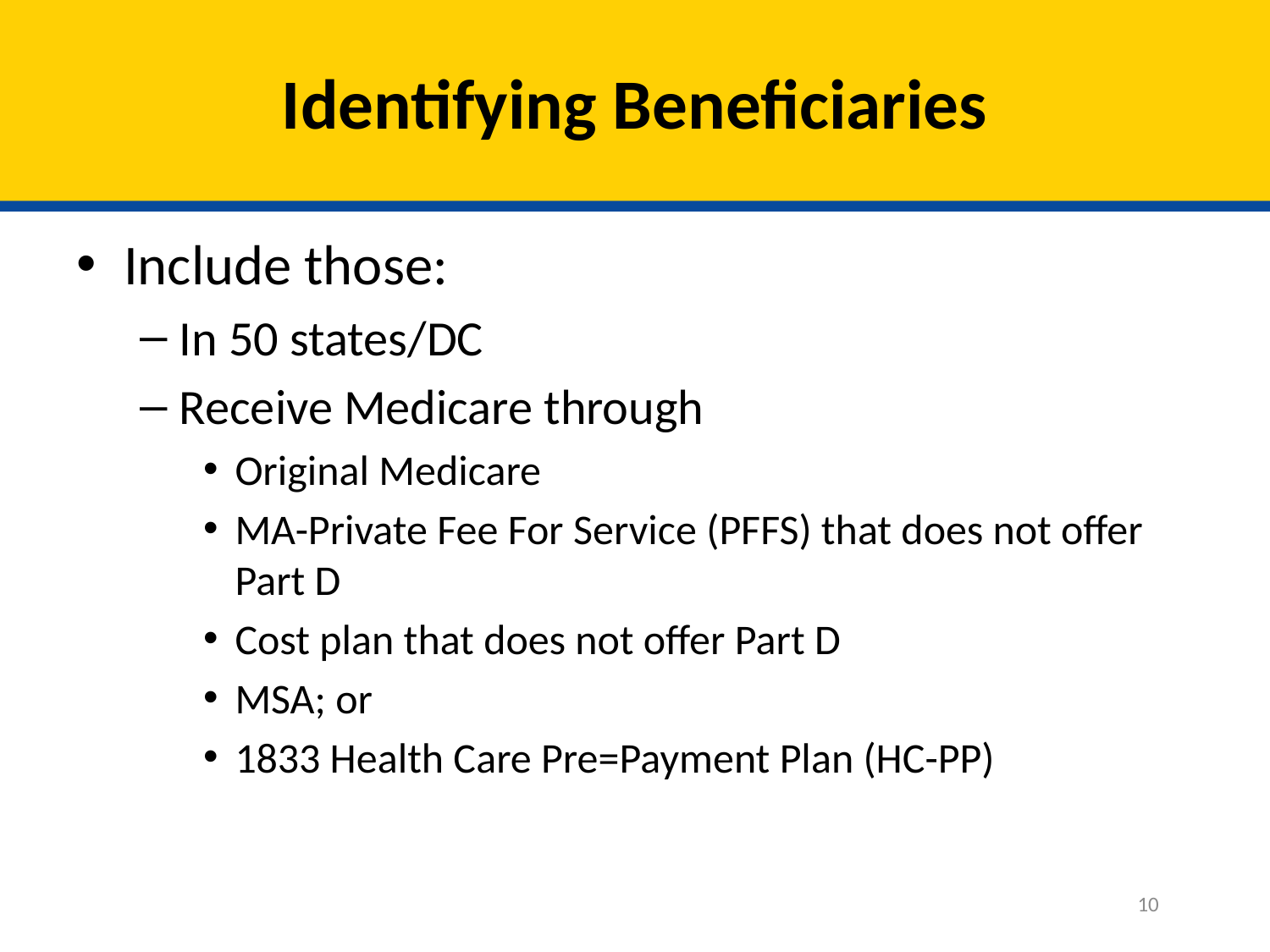

# Identifying Beneficiaries
Include those:
In 50 states/DC
Receive Medicare through
Original Medicare
MA-Private Fee For Service (PFFS) that does not offer Part D
Cost plan that does not offer Part D
MSA; or
1833 Health Care Pre=Payment Plan (HC-PP)
10